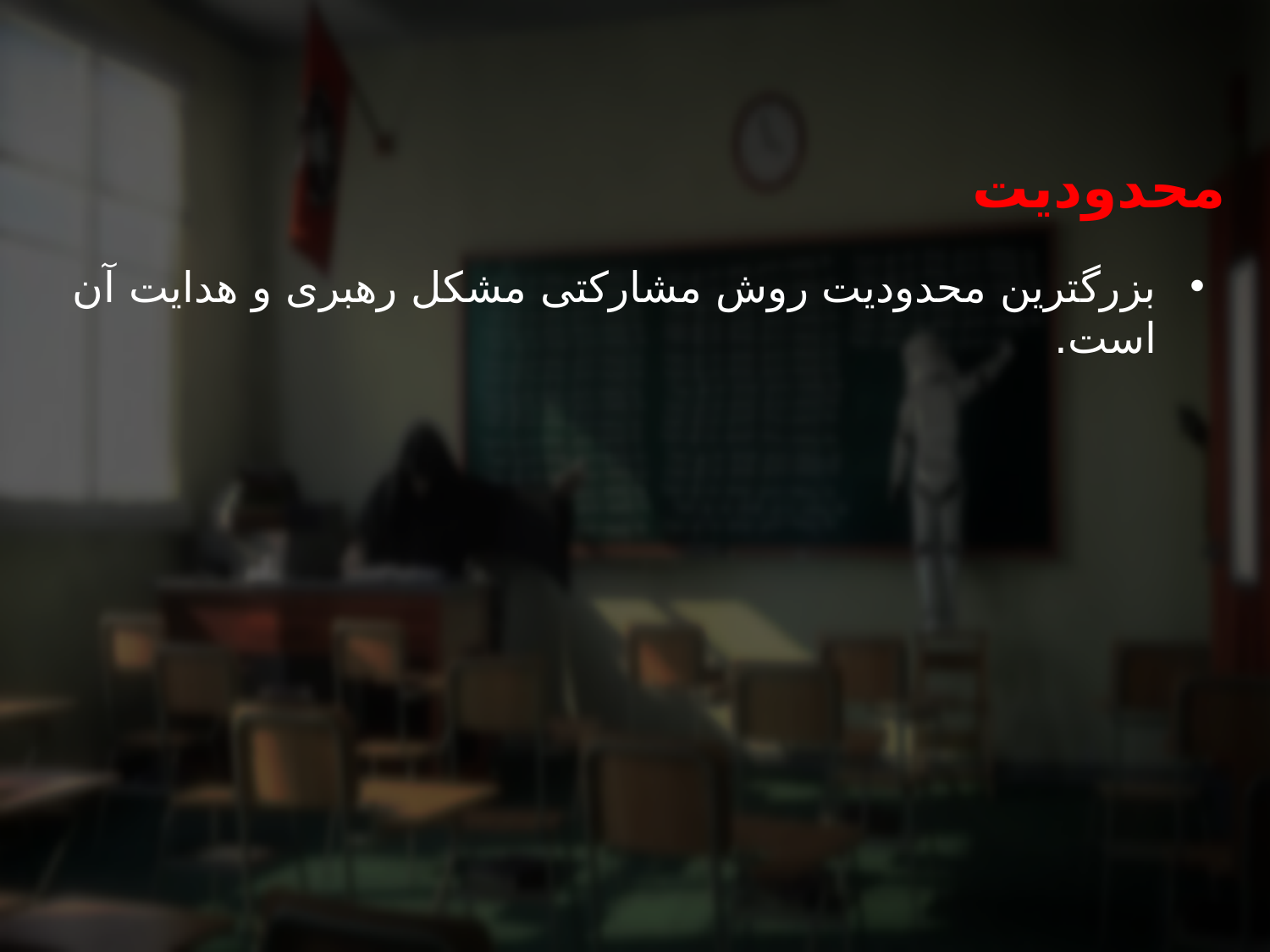

#
محدودیت

بزرگترین محدودیت روش مشارکتی مشکل رهبری و هدایت آن است.